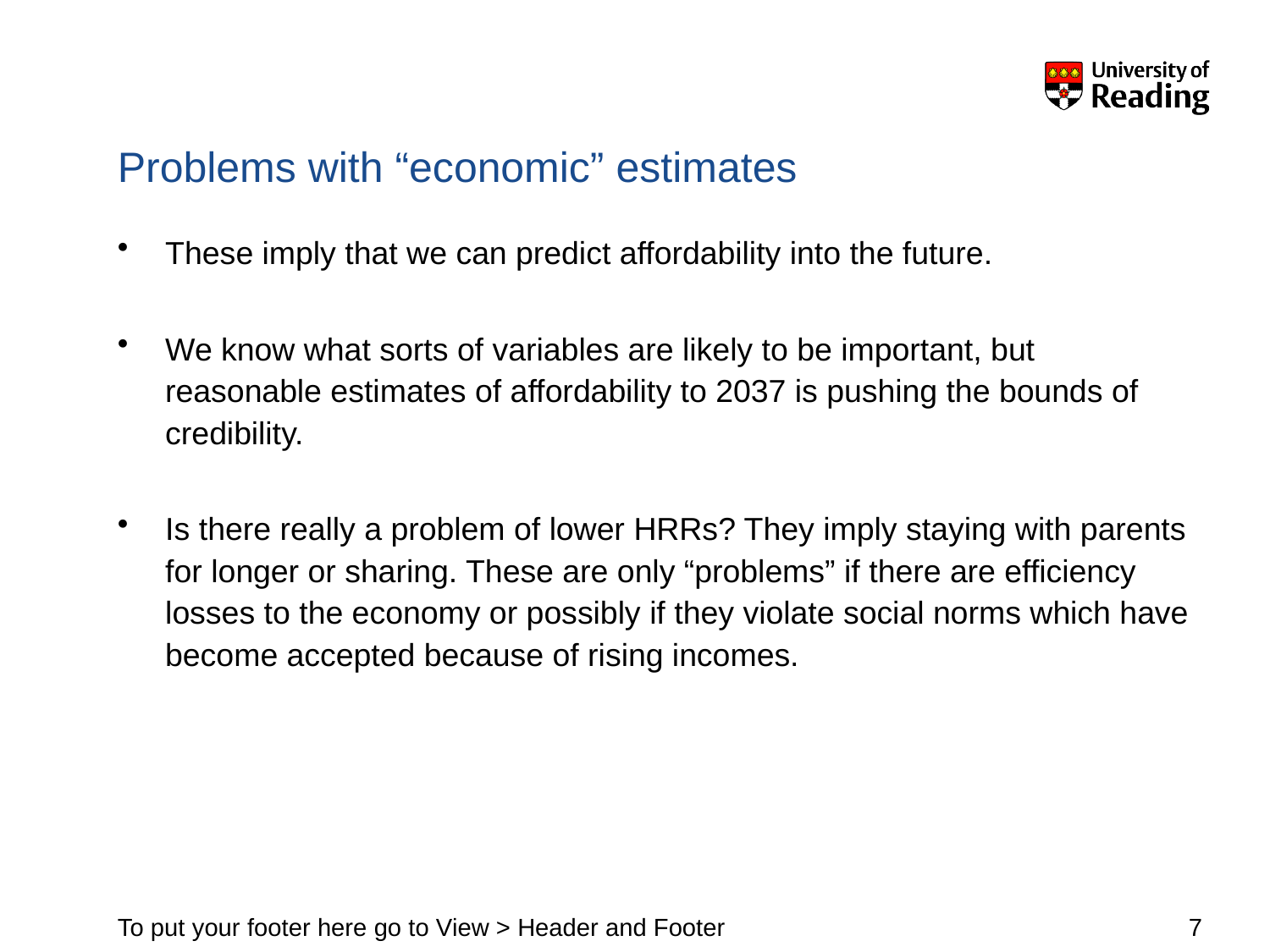

# Problems with “economic” estimates
These imply that we can predict affordability into the future.

We know what sorts of variables are likely to be important, but reasonable estimates of affordability to 2037 is pushing the bounds of credibility.

Is there really a problem of lower HRRs? They imply staying with parents for longer or sharing. These are only “problems” if there are efficiency losses to the economy or possibly if they violate social norms which have become accepted because of rising incomes.

7